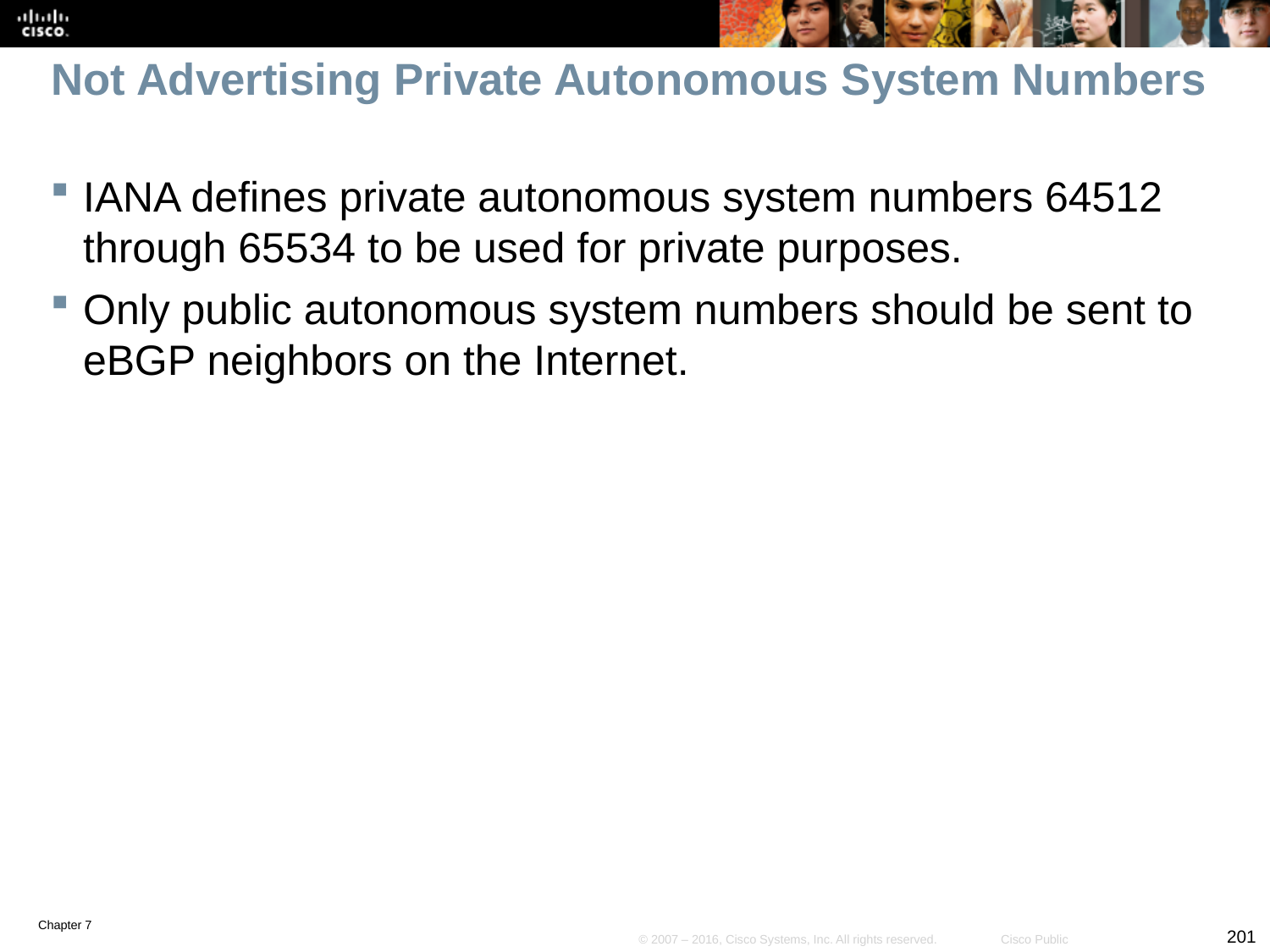

# Not Advertising Private Autonomous System Numbers
IANA defines private autonomous system numbers 64512 through 65534 to be used for private purposes.
Only public autonomous system numbers should be sent to eBGP neighbors on the Internet.